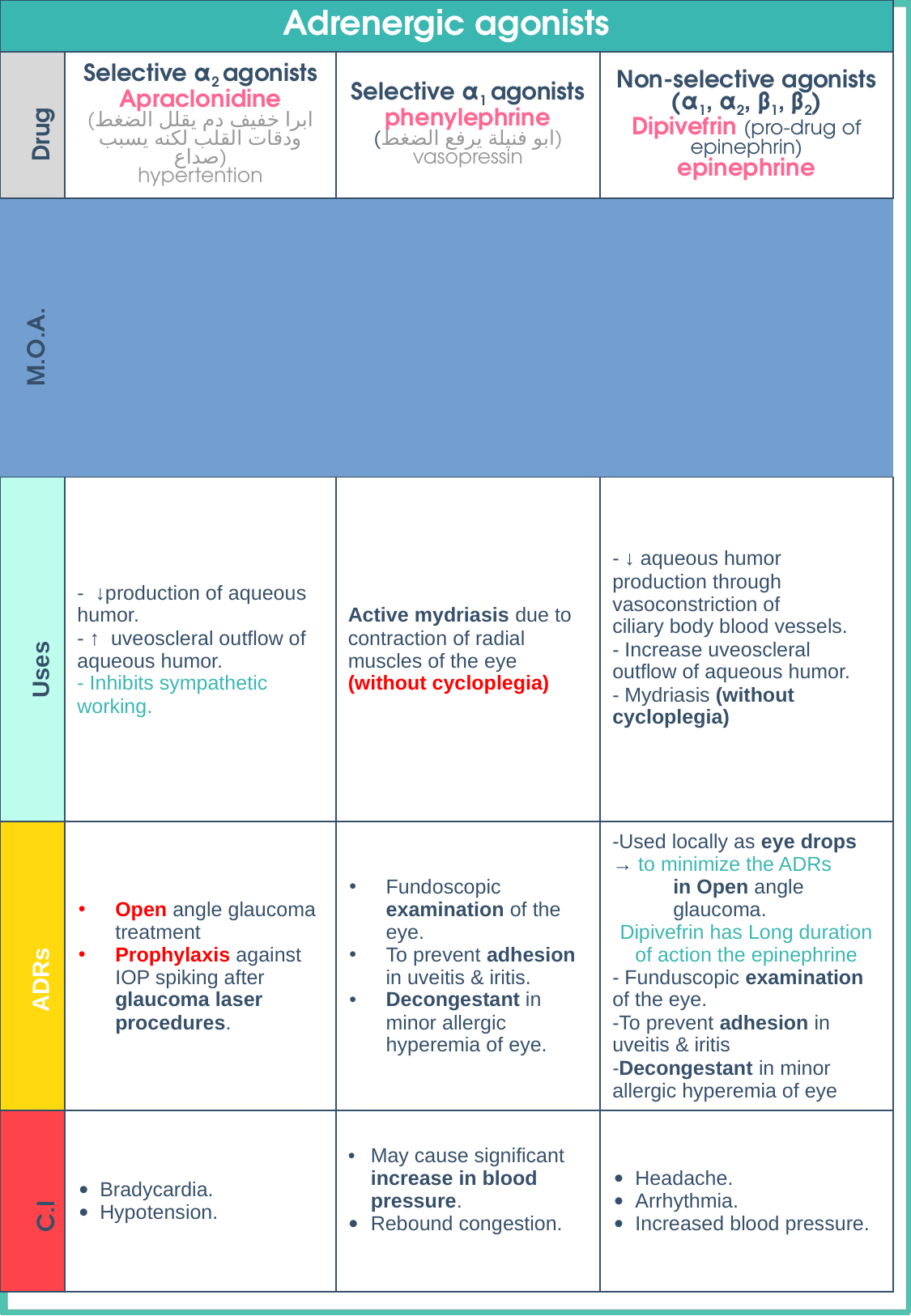

| Adrenergic agonists |  |  |  |  |
| --- | --- | --- | --- | --- |
|  | Selective α2 agonists Apraclonidine (ابرا خفيف دم يقلل الضغط ودقات القلب لكنه يسبب صداع) hypertention | Selective α1 agonists phenylephrine (ابو فنيلة يرفع الضغط) vasopressin | Non-selective agonists (α1, α2, β1, β2) Dipivefrin (pro-drug of epinephrin) epinephrine |  |
|  |  |  |  |  |
|  | - ↓production of aqueous humor. - ↑ uveoscleral outflow of aqueous humor. - Inhibits sympathetic working. | Active mydriasis due to contraction of radial muscles of the eye (without cycloplegia) | - ↓ aqueous humor production through vasoconstriction of ciliary body blood vessels. - Increase uveoscleral outflow of aqueous humor. - Mydriasis (without cycloplegia) |  |
|  | Open angle glaucoma treatment Prophylaxis against IOP spiking after glaucoma laser procedures. | Fundoscopic examination of the eye. To prevent adhesion in uveitis & iritis. Decongestant in minor allergic hyperemia of eye. | -Used locally as eye drops → to minimize the ADRs in Open angle glaucoma. Dipivefrin has Long duration of action the epinephrine - Funduscopic examination of the eye. -To prevent adhesion in uveitis & iritis -Decongestant in minor allergic hyperemia of eye |  |
|  | Bradycardia. Hypotension. | May cause significant increase in blood pressure. Rebound congestion. | Headache. Arrhythmia. Increased blood pressure. |  |
|  | ---- | in patients with narrow angles as they may precipitate closed angle glaucoma |  |  |
Drug
M.O.A.
Uses
ADRs
C.I